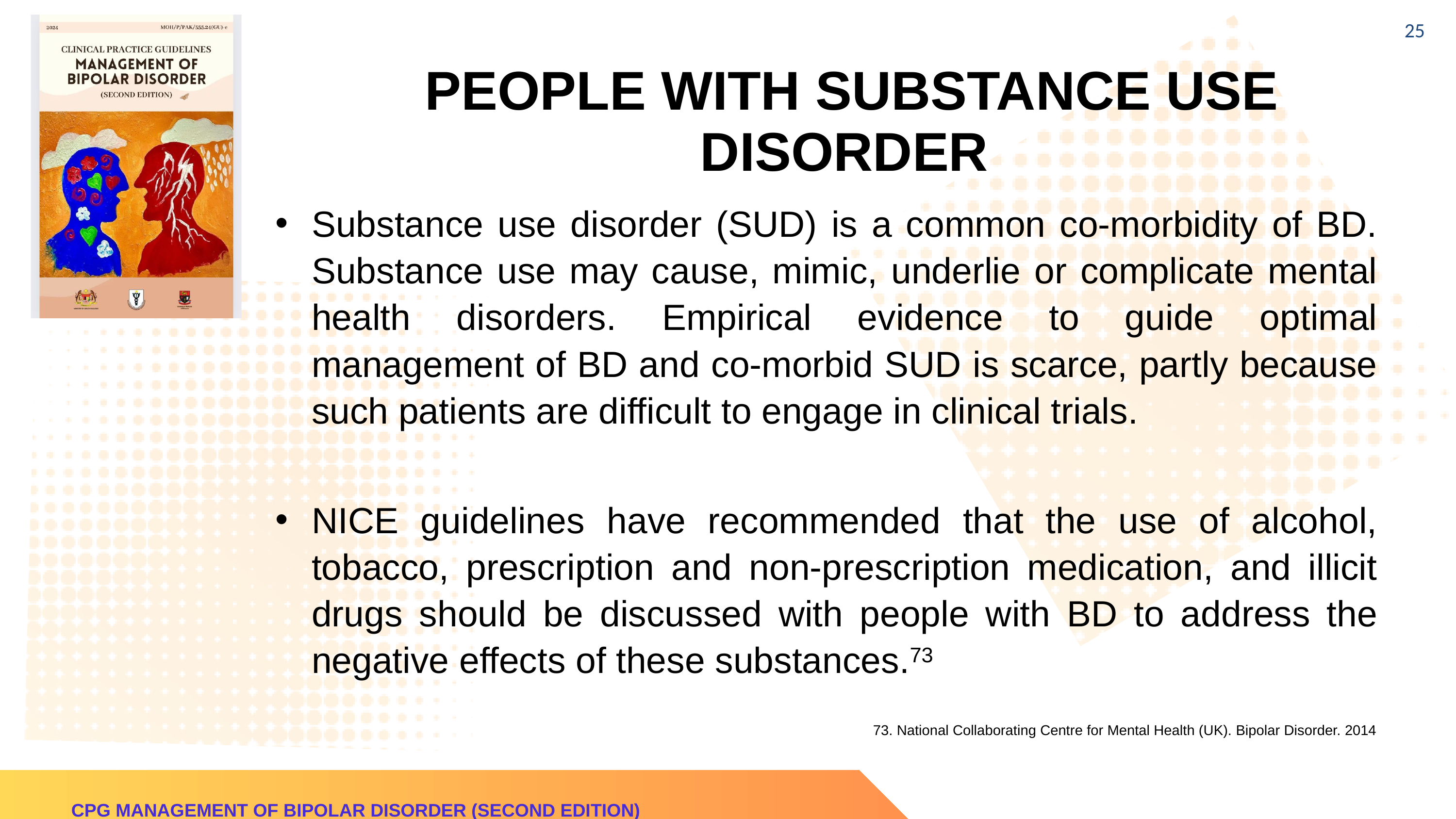

25
PEOPLE WITH SUBSTANCE USE DISORDER

Substance use disorder (SUD) is a common co-morbidity of BD. Substance use may cause, mimic, underlie or complicate mental health disorders. Empirical evidence to guide optimal management of BD and co-morbid SUD is scarce, partly because such patients are difficult to engage in clinical trials.

NICE guidelines have recommended that the use of alcohol, tobacco, prescription and non-prescription medication, and illicit drugs should be discussed with people with BD to address the negative effects of these substances.73

73. National Collaborating Centre for Mental Health (UK). Bipolar Disorder. 2014

CPG MANAGEMENT OF BIPOLAR DISORDER (SECOND EDITION)